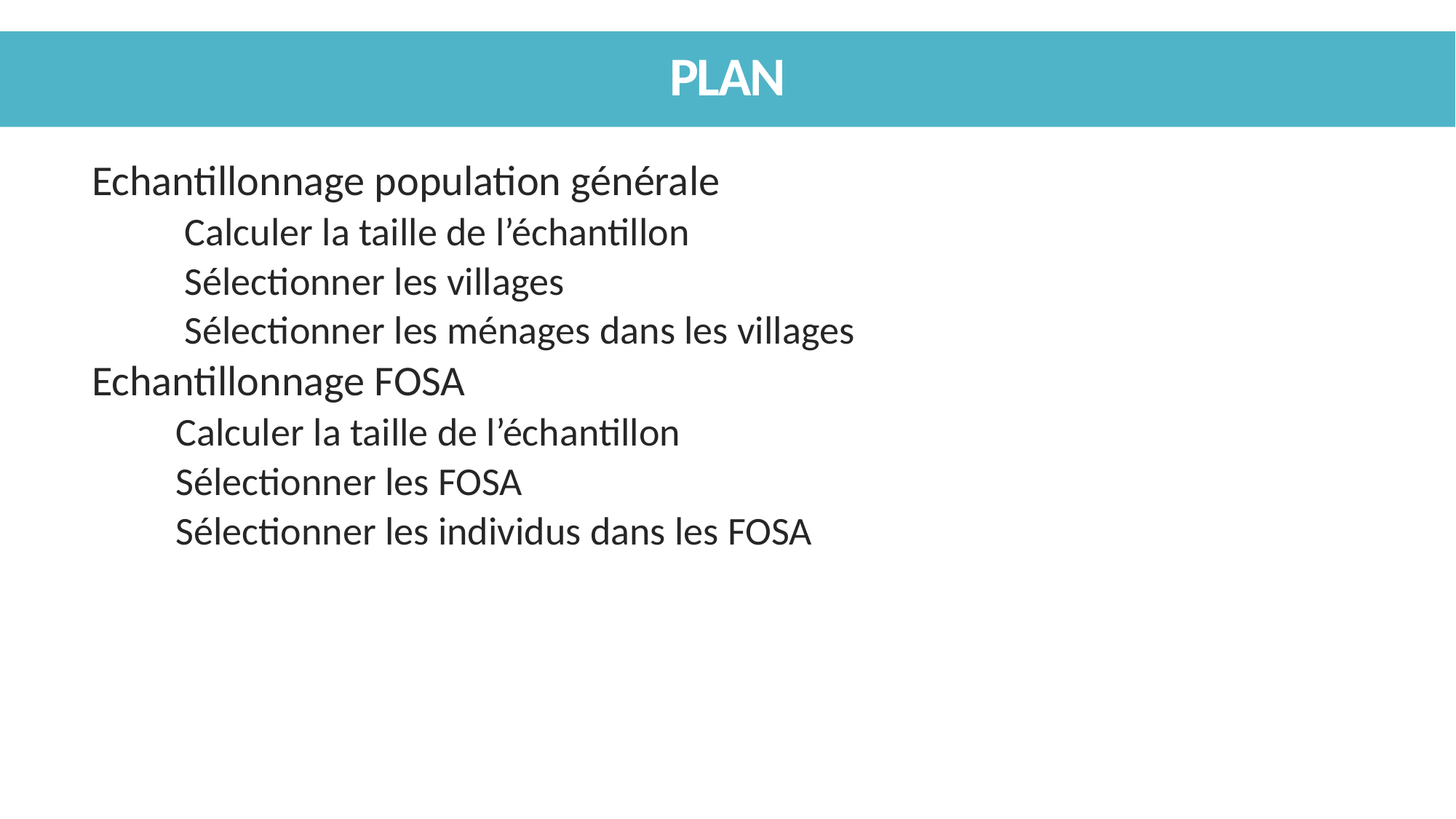

# PLAN
Echantillonnage population générale
Calculer la taille de l’échantillon
Sélectionner les villages
Sélectionner les ménages dans les villages
Echantillonnage FOSA
Calculer la taille de l’échantillon
Sélectionner les FOSA
Sélectionner les individus dans les FOSA